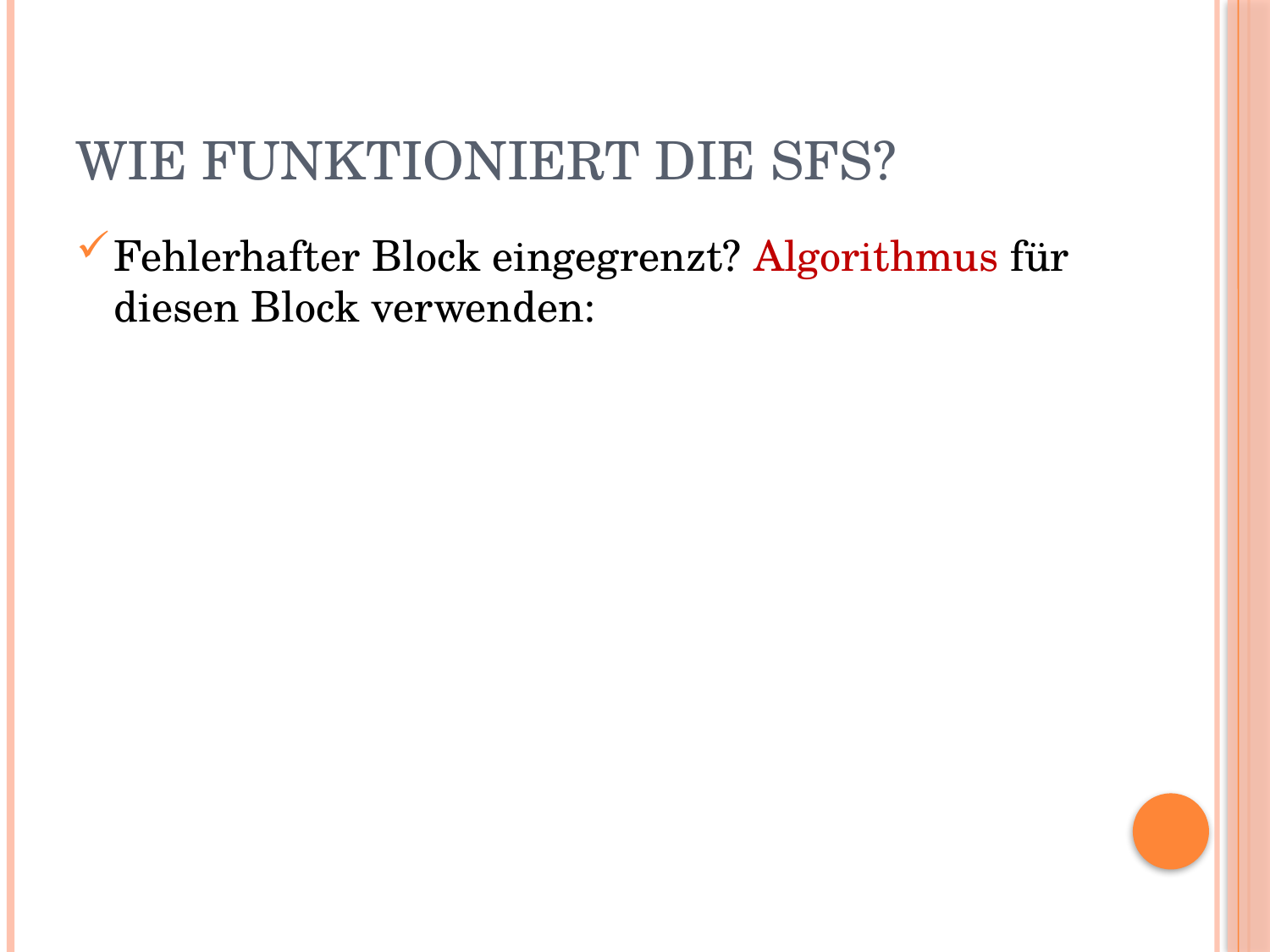

# Wie Funktioniert die SFS?
Fehlerhafter Block eingegrenzt? Algorithmus für diesen Block verwenden: